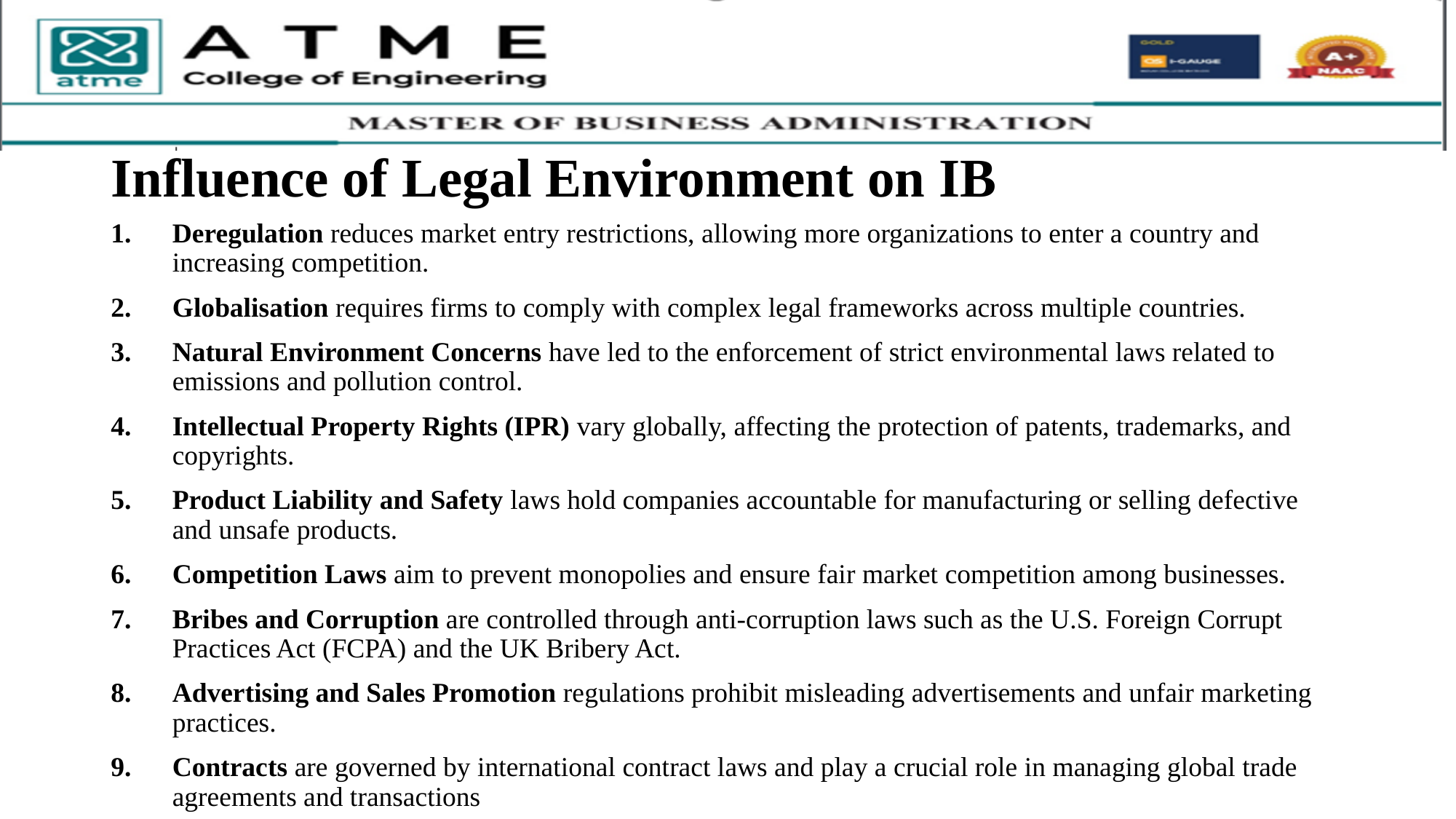

# Influence of Legal Environment on IB
Deregulation reduces market entry restrictions, allowing more organizations to enter a country and increasing competition.
Globalisation requires firms to comply with complex legal frameworks across multiple countries.
Natural Environment Concerns have led to the enforcement of strict environmental laws related to emissions and pollution control.
Intellectual Property Rights (IPR) vary globally, affecting the protection of patents, trademarks, and copyrights.
Product Liability and Safety laws hold companies accountable for manufacturing or selling defective and unsafe products.
Competition Laws aim to prevent monopolies and ensure fair market competition among businesses.
Bribes and Corruption are controlled through anti-corruption laws such as the U.S. Foreign Corrupt Practices Act (FCPA) and the UK Bribery Act.
Advertising and Sales Promotion regulations prohibit misleading advertisements and unfair marketing practices.
Contracts are governed by international contract laws and play a crucial role in managing global trade agreements and transactions